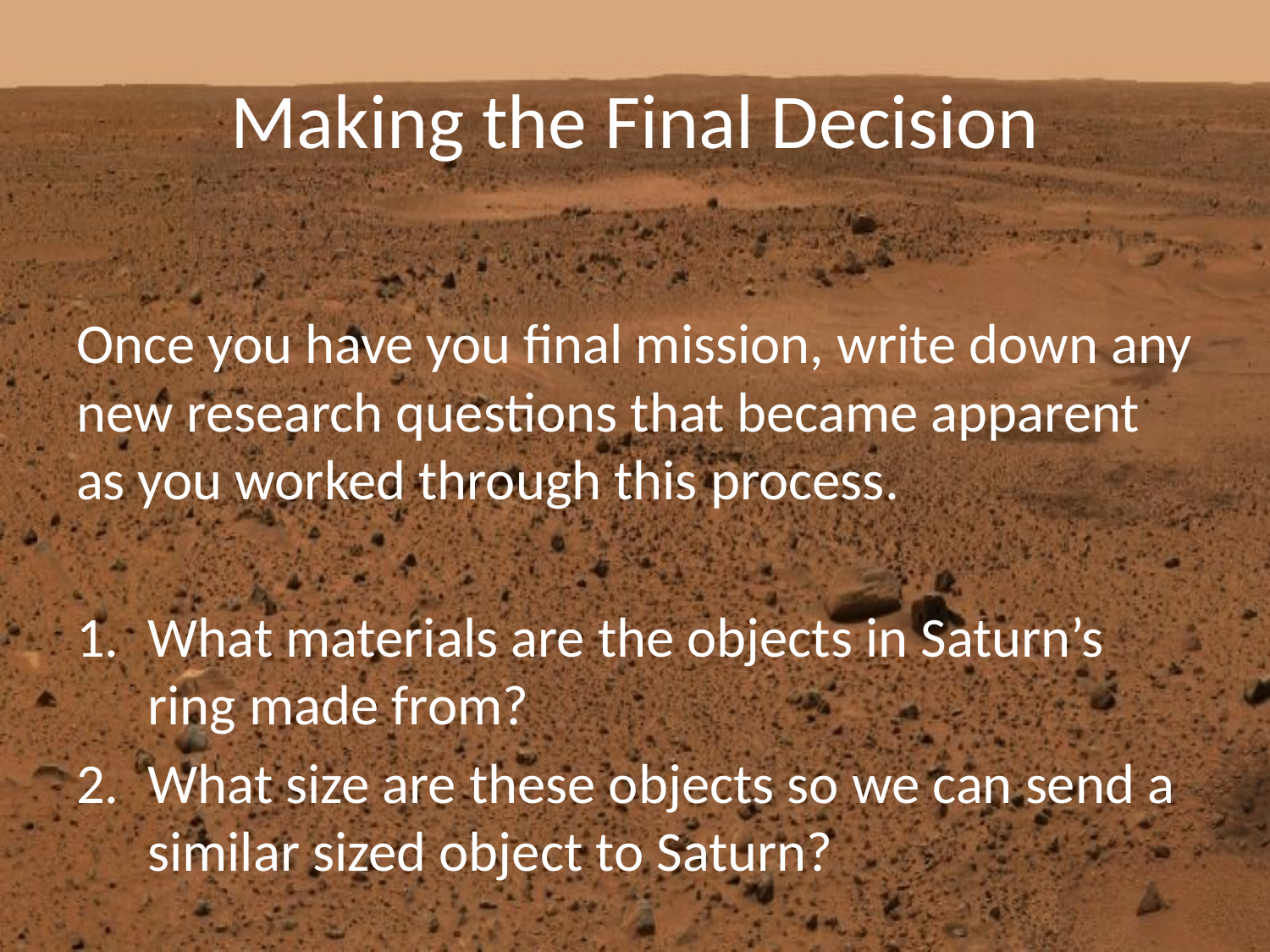

# Making the Final Decision

Once you have you final mission, write down any new research questions that became apparent as you worked through this process.

What materials are the objects in Saturn’s ring made from?
What size are these objects so we can send a similar sized object to Saturn?